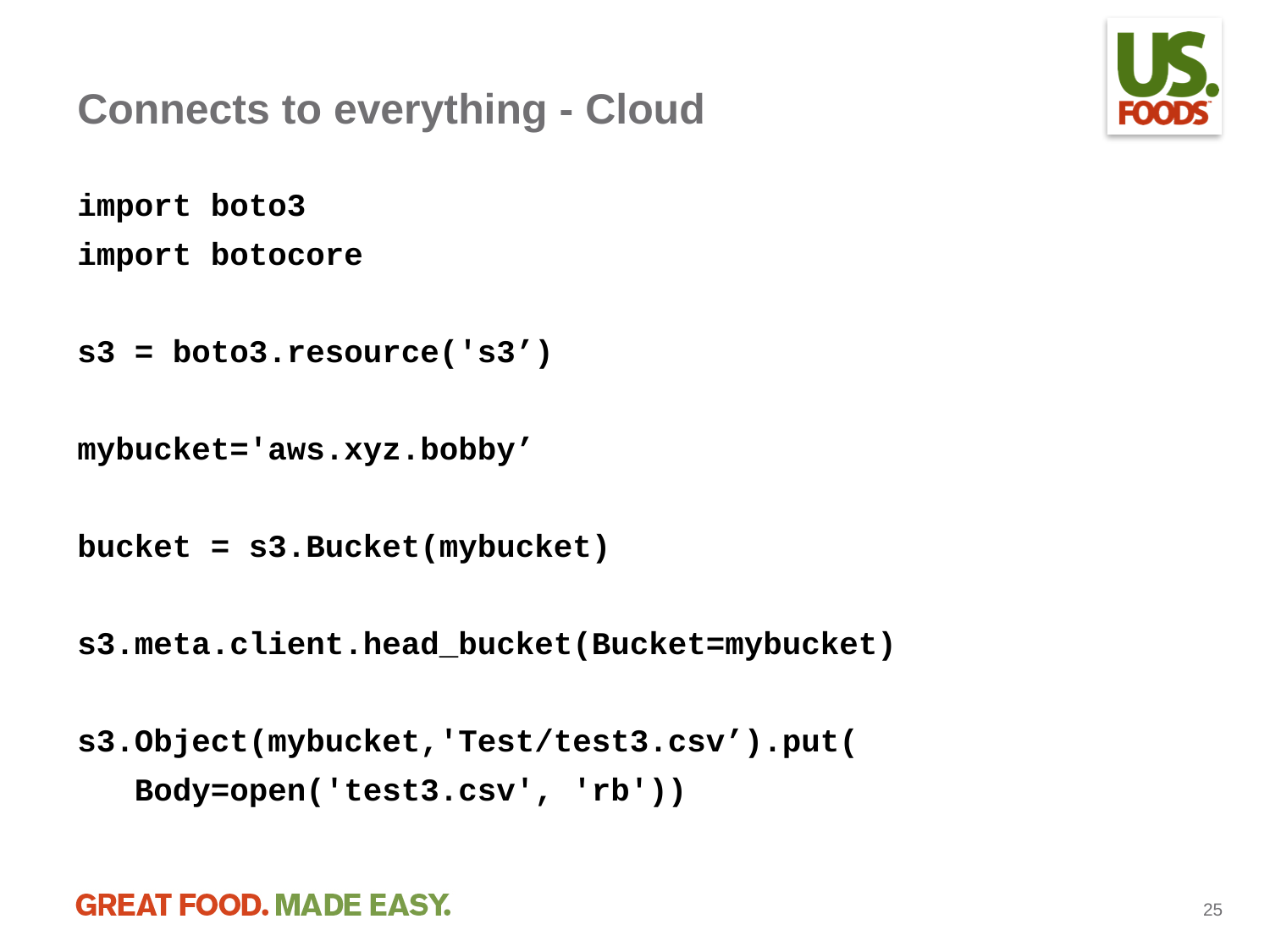

# Connects to everything - Cloud
import boto3
import botocore

s3 = boto3.resource('s3’)

mybucket='aws.xyz.bobby’

bucket = s3.Bucket(mybucket)

s3.meta.client.head_bucket(Bucket=mybucket)

s3.Object(mybucket,'Test/test3.csv’).put(
   Body=open('test3.csv', 'rb'))